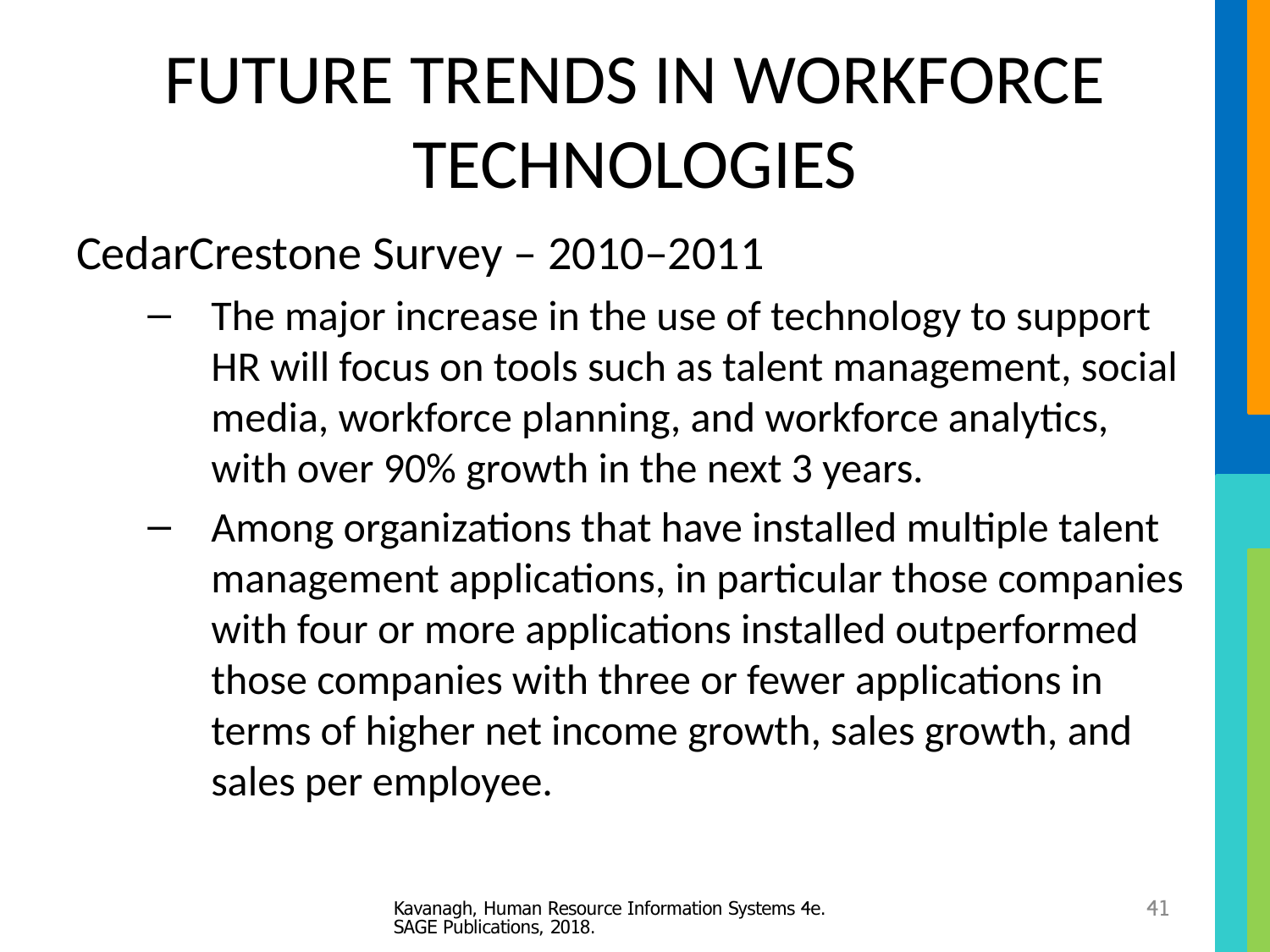

# FUTURE TRENDS IN WORKFORCE TECHNOLOGIES
CedarCrestone Survey – 2010–2011
The major increase in the use of technology to support HR will focus on tools such as talent management, social media, workforce planning, and workforce analytics, with over 90% growth in the next 3 years.
Among organizations that have installed multiple talent management applications, in particular those companies with four or more applications installed outperformed those companies with three or fewer applications in terms of higher net income growth, sales growth, and sales per employee.
Kavanagh, Human Resource Information Systems 4e. SAGE Publications, 2018.
41